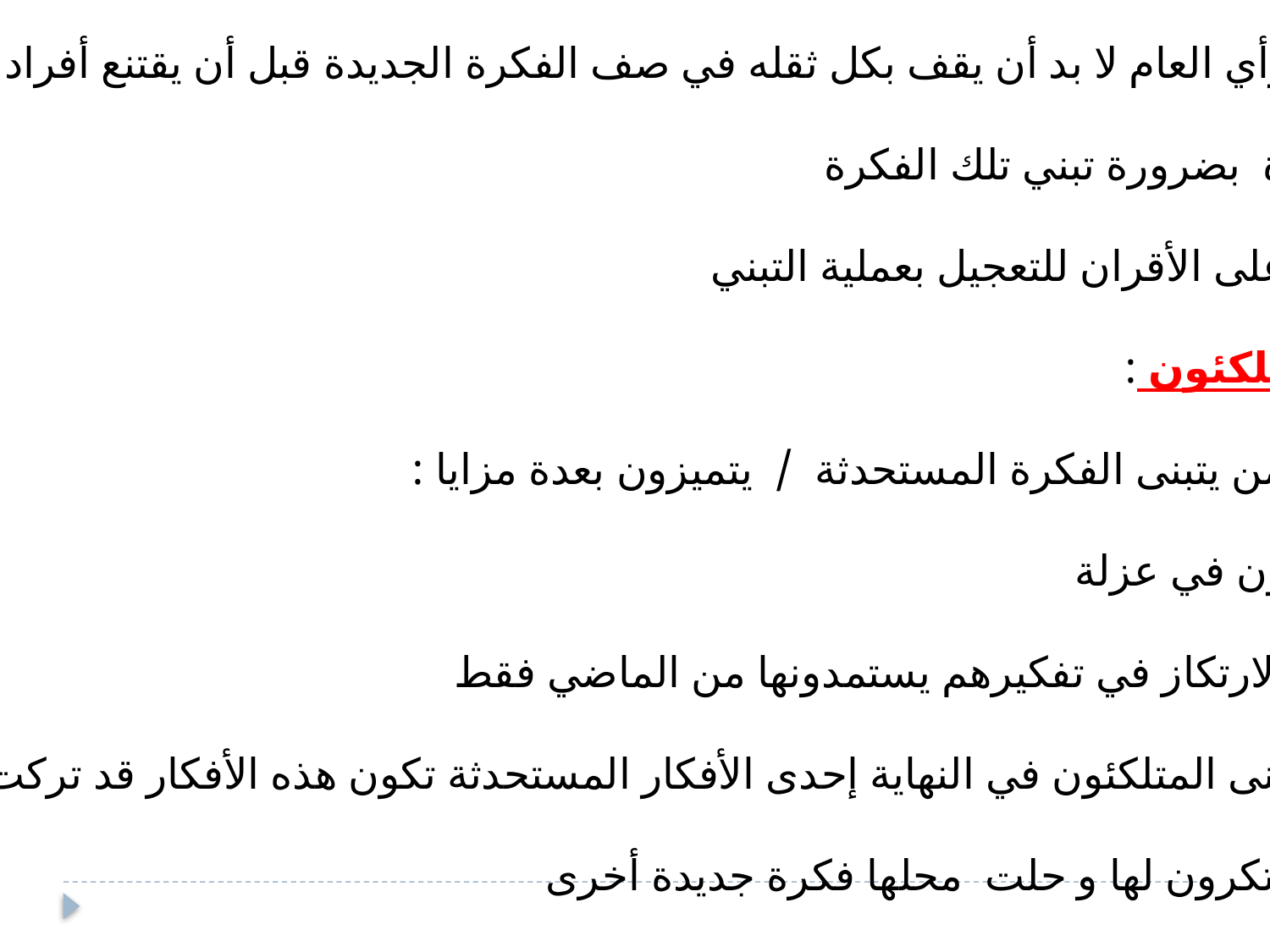

3- أن الرأي العام لا بد أن يقف بكل ثقله في صف الفكرة الجديدة قبل أن يقتنع أفراد الغالبية

 المتأخرة  بضرورة تبني تلك الفكرة

الضغط على الأقران للتعجيل بعملية التبني

هـ/ المتلكئون :

هم أخر من يتبنى الفكرة المستحدثة  /  يتميزون بعدة مزايا :

1- يعيشون في عزلة

2- نقط الارتكاز في تفكيرهم يستمدونها من الماضي فقط

عندما يتبنى المتلكئون في النهاية إحدى الأفكار المستحدثة تكون هذه الأفكار قد تركت مكانها

 عند المبتكرون لها و حلت  محلها فكرة جديدة أخرى